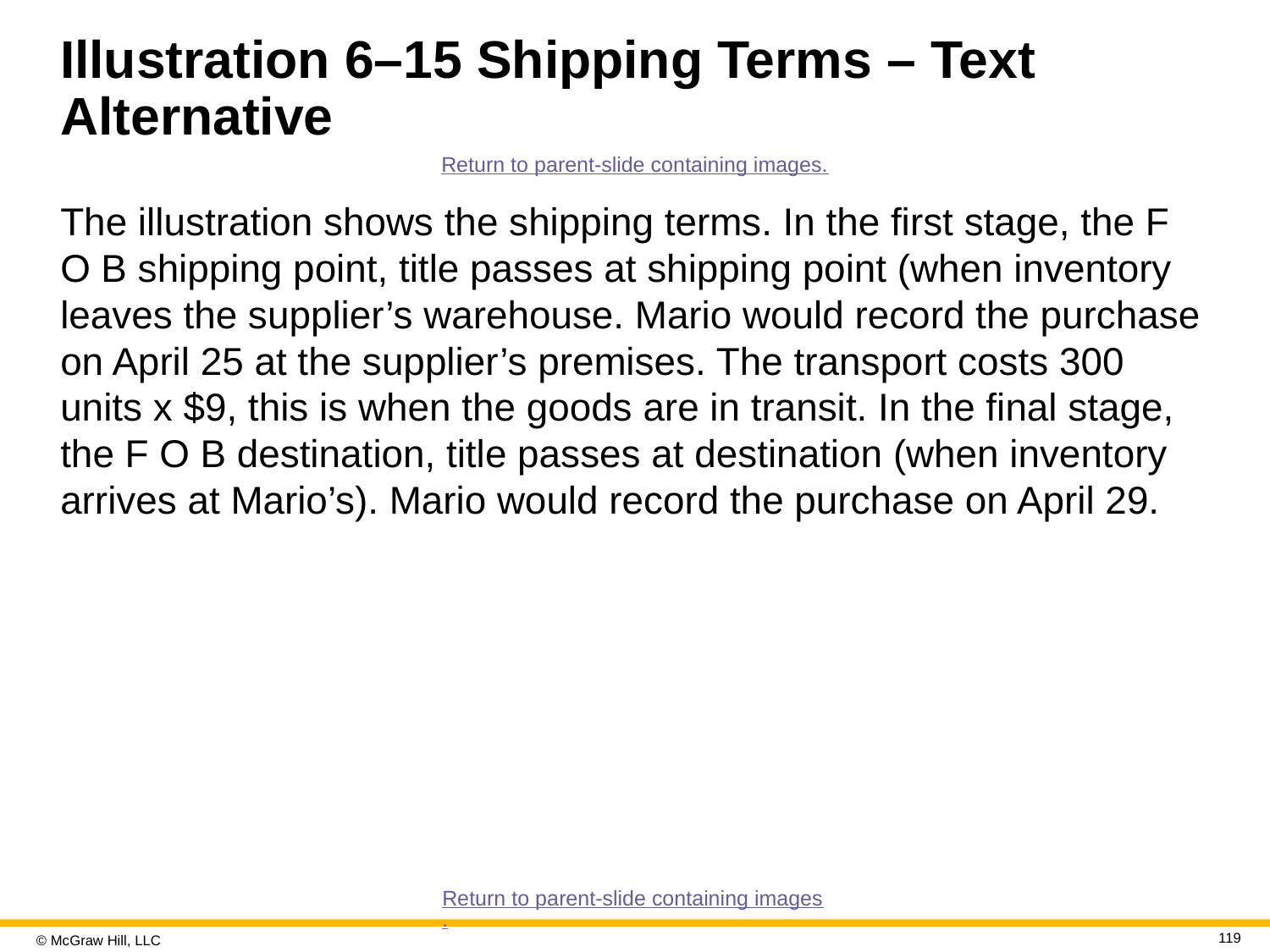

# Illustration 6–15 Shipping Terms – Text Alternative
Return to parent-slide containing images.
The illustration shows the shipping terms. In the first stage, the F O B shipping point, title passes at shipping point (when inventory leaves the supplier’s warehouse. Mario would record the purchase on April 25 at the supplier’s premises. The transport costs 300 units x $9, this is when the goods are in transit. In the final stage, the F O B destination, title passes at destination (when inventory arrives at Mario’s). Mario would record the purchase on April 29.
Return to parent-slide containing images.
119